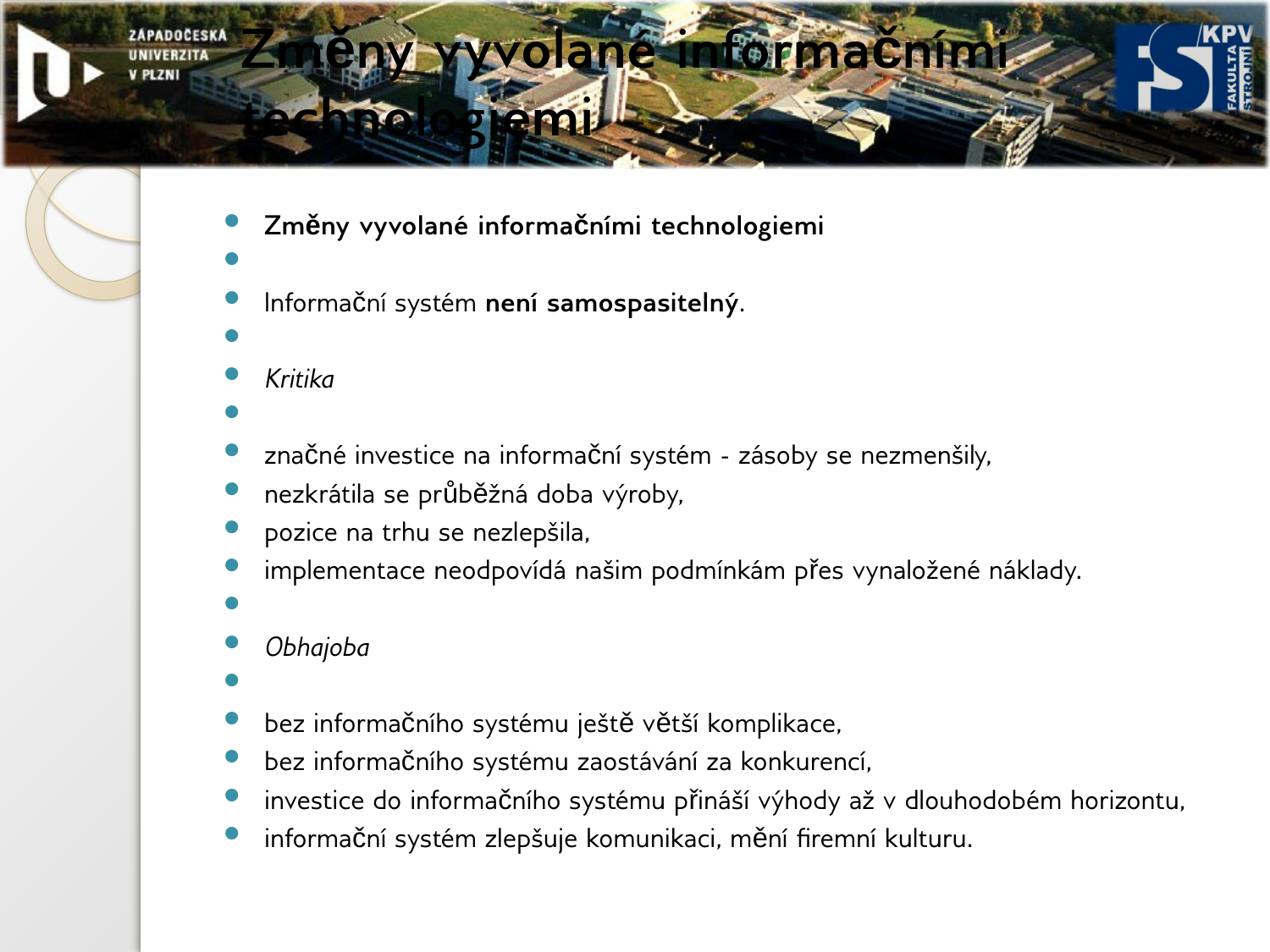

# Změny vyvolané informačními technologiemi
Změny vyvolané informačními technologiemi

Informační systém není samospasitelný.

Kritika

značné investice na informační systém - zásoby se nezmenšily,
nezkrátila se průběžná doba výroby,
pozice na trhu se nezlepšila,
implementace neodpovídá našim podmínkám přes vynaložené náklady.

Obhajoba

bez informačního systému ještě větší komplikace,
bez informačního systému zaostávání za konkurencí,
investice do informačního systému přináší výhody až v dlouhodobém horizontu,
informační systém zlepšuje komunikaci, mění firemní kulturu.